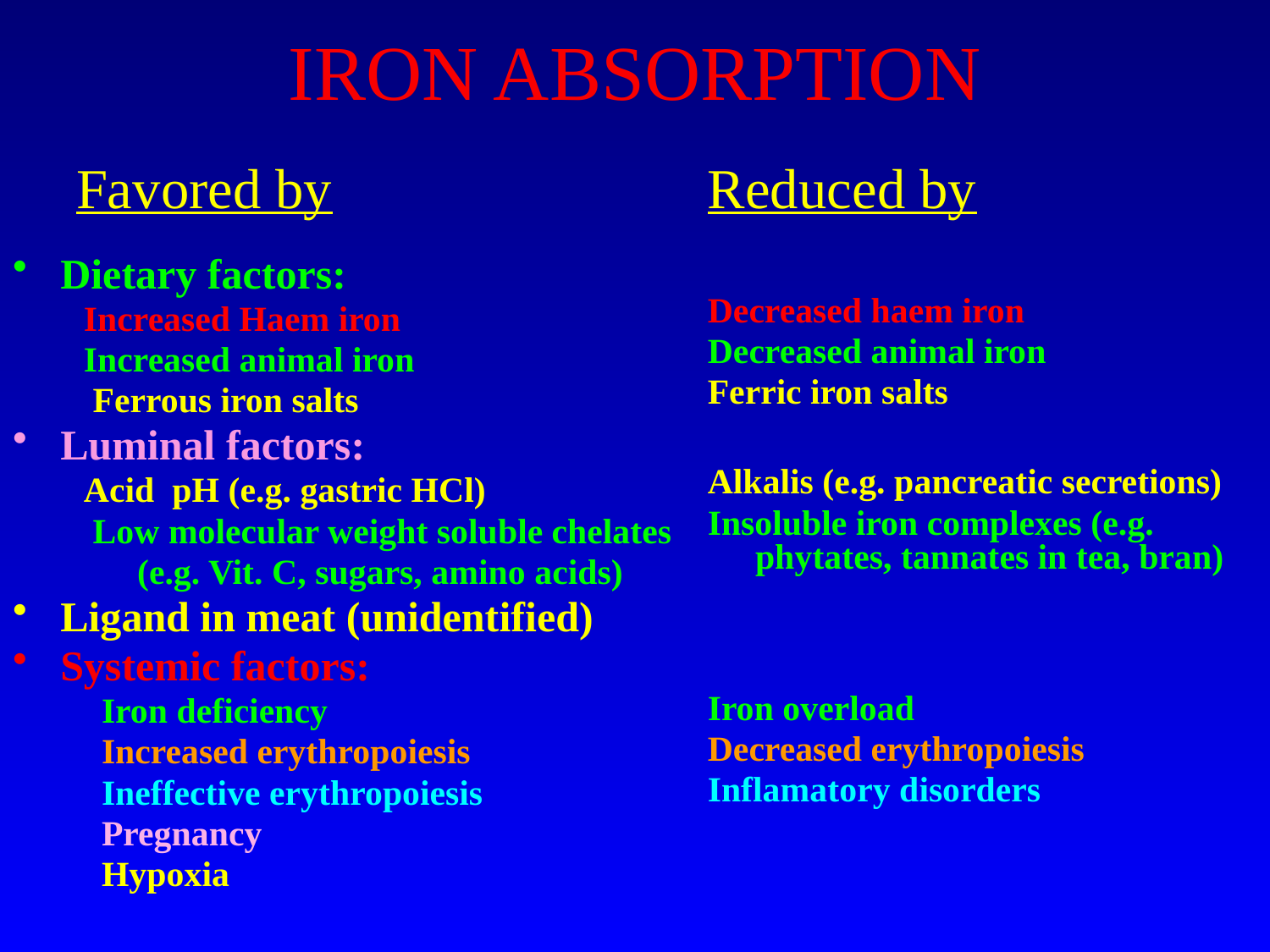

# IRON ABSORPTION
      Favored by

Dietary factors:
        Increased Haem iron
        Increased animal iron
         Ferrous iron salts
Luminal factors:
        Acid  pH (e.g. gastric HCl)
         Low molecular weight soluble chelates
              (e.g. Vit. C, sugars, amino acids)
Ligand in meat (unidentified)
Systemic factors:
          Iron deficiency
          Increased erythropoiesis
          Ineffective erythropoiesis
          Pregnancy
          Hypoxia

Reduced by

Decreased haem iron
Decreased animal iron
Ferric iron salts

Alkalis (e.g. pancreatic secretions)
Insoluble iron complexes (e.g. phytates, tannates in tea, bran)

Iron overload
Decreased erythropoiesis
Inflamatory disorders